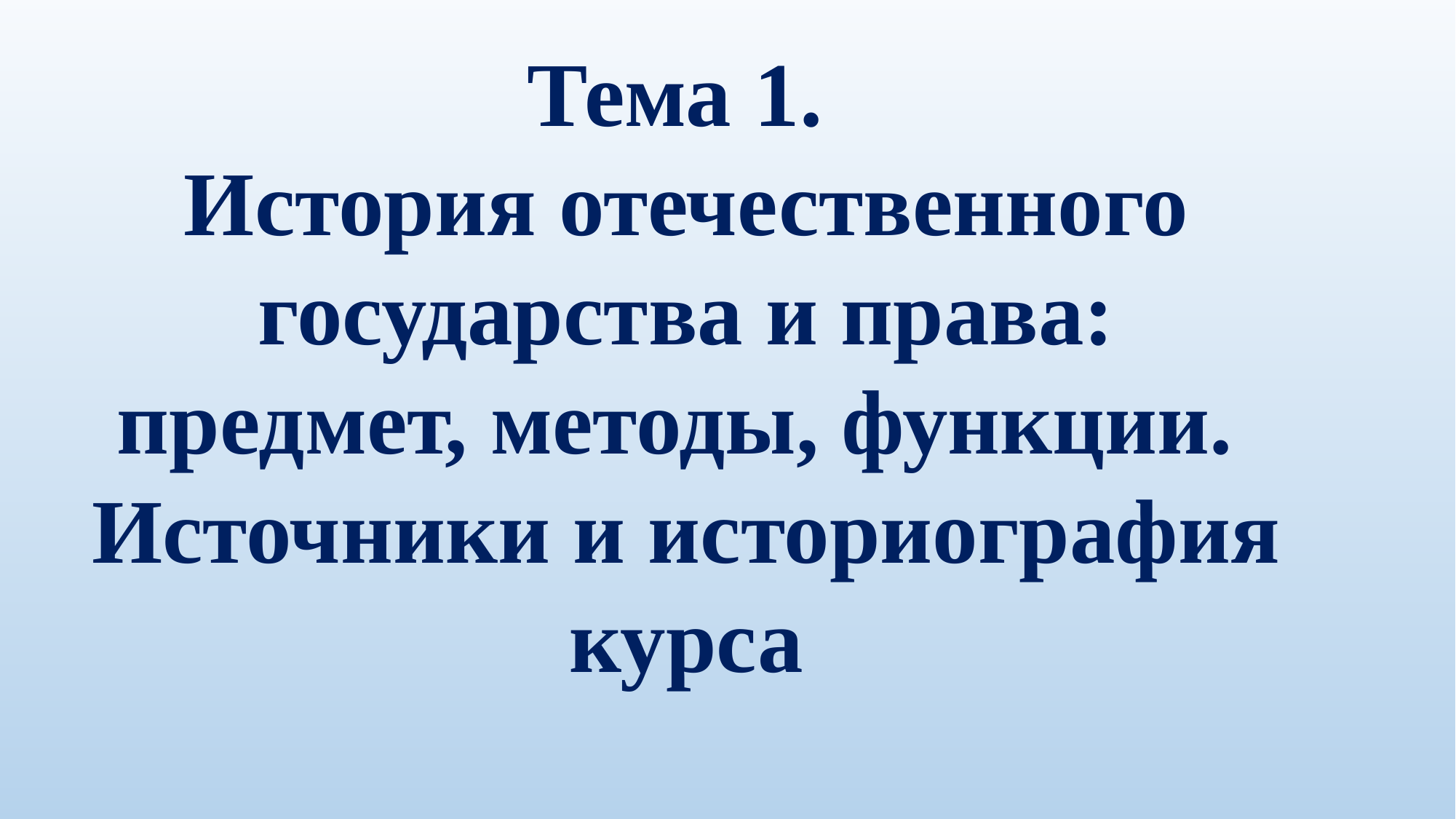

Тема 1.
История отечественного государства и права:
предмет, методы, функции.
Источники и историография курса